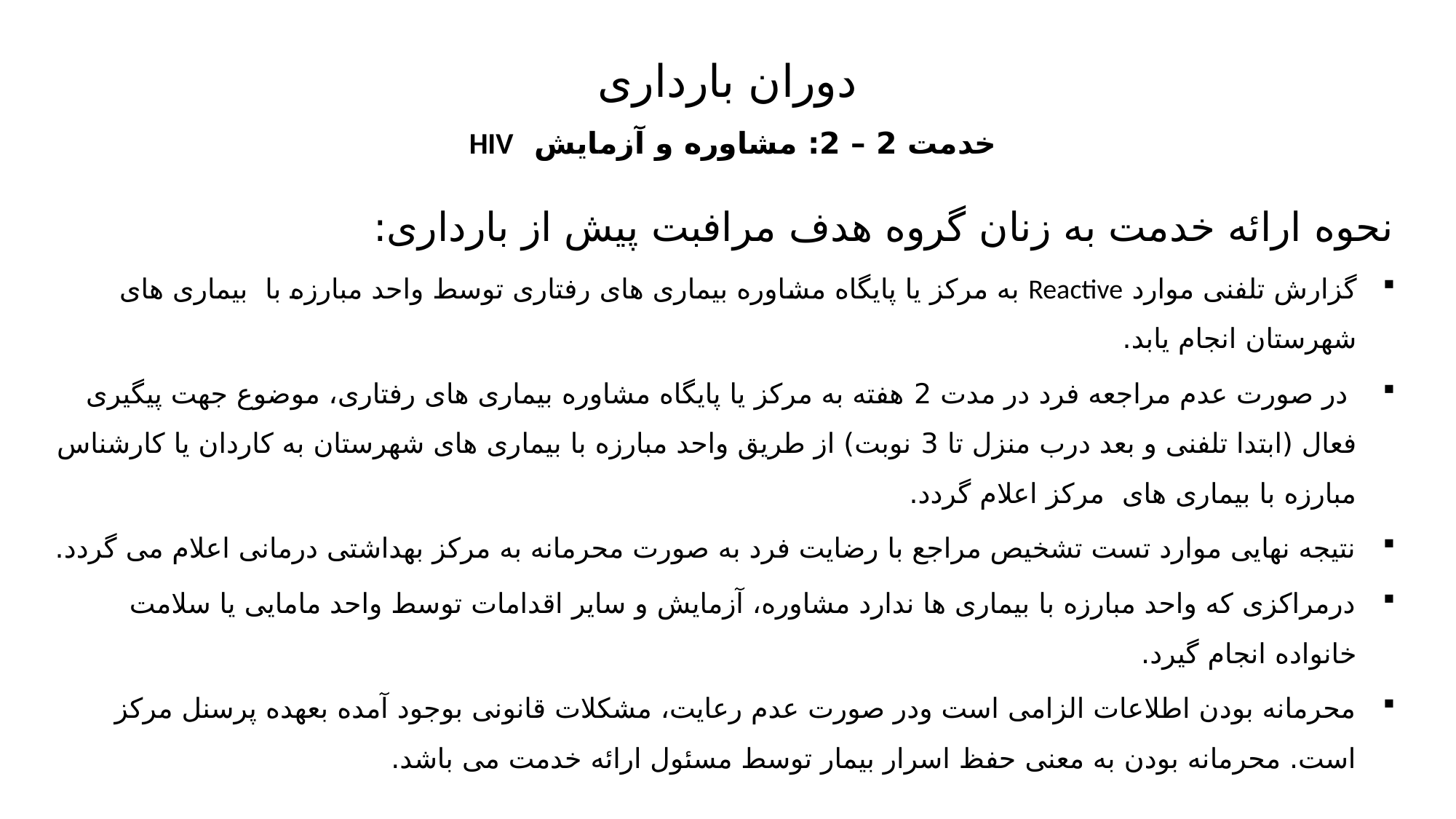

# دوران بارداری خدمت 2 – 2: مشاوره و آزمایش  HIV
نحوه ارائه خدمت به زنان گروه هدف مرافبت پیش از بارداری:
گزارش تلفنی موارد Reactive به مرکز یا پایگاه مشاوره بیماری های رفتاری توسط واحد مبارزه با  بیماری های شهرستان انجام یابد.
 در صورت عدم مراجعه فرد در مدت 2 هفته به مرکز یا پایگاه مشاوره بیماری های رفتاری، موضوع جهت پیگیری فعال (ابتدا تلفنی و بعد درب منزل تا 3 نوبت) از طریق واحد مبارزه با بیماری های شهرستان به کاردان یا کارشناس مبارزه با بیماری های  مرکز اعلام گردد.
نتیجه نهایی موارد تست تشخیص مراجع با رضایت فرد به صورت محرمانه به مرکز بهداشتی درمانی اعلام می گردد.
درمراکزی که واحد مبارزه با بیماری ها ندارد مشاوره، آزمایش و سایر اقدامات توسط واحد مامایی یا سلامت خانواده انجام گیرد.
محرمانه بودن اطلاعات الزامی است ودر صورت عدم رعایت، مشکلات قانونی بوجود آمده بعهده پرسنل مرکز است. محرمانه بودن به معنی حفظ اسرار بیمار توسط مسئول ارائه خدمت می باشد.